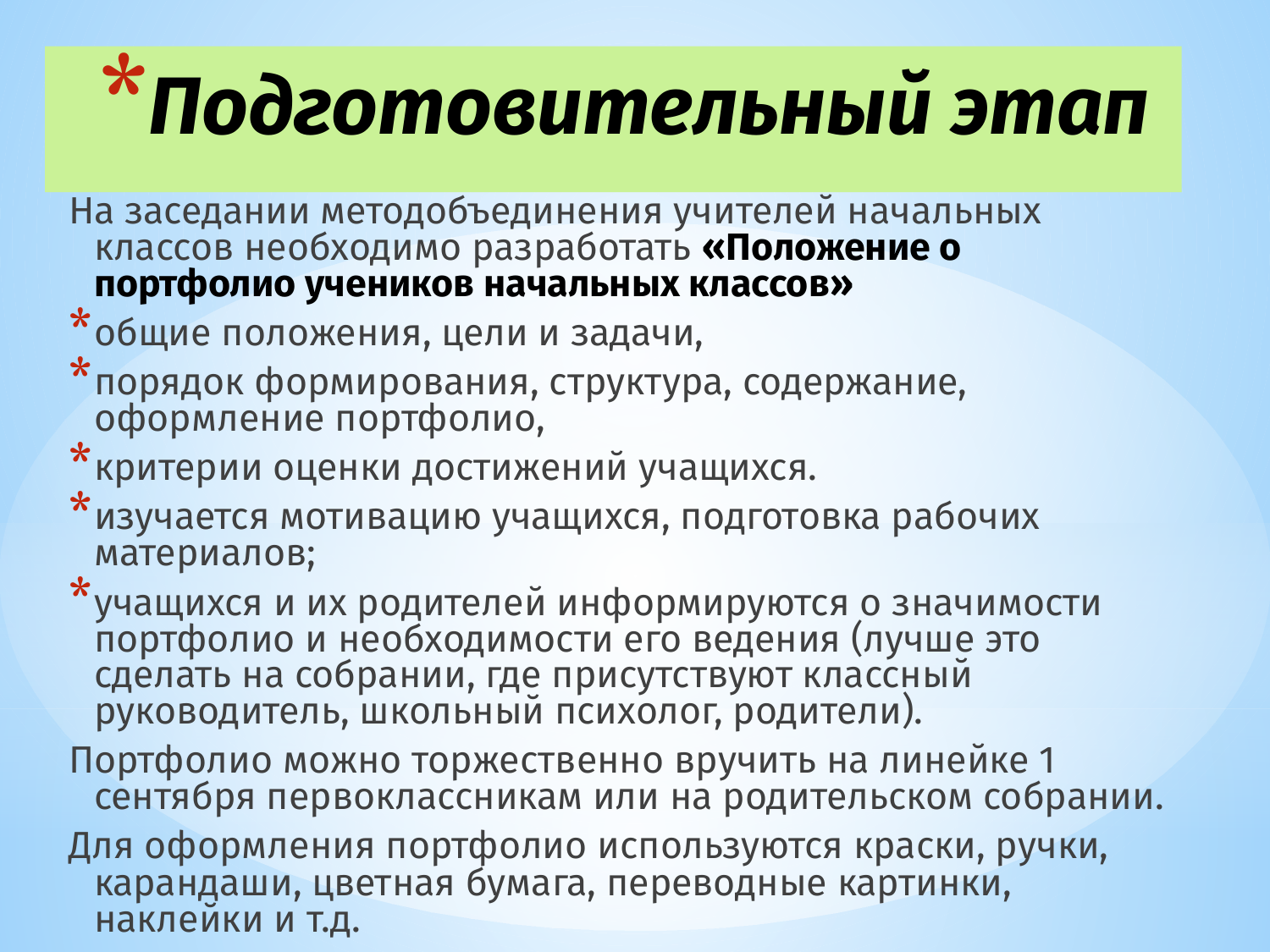

# Подготовительный этап
На заседании методобъединения учителей начальных классов необходимо разработать «Положение о портфолио учеников начальных классов»
общие положения, цели и задачи,
порядок формирования, структура, содержание, оформление портфолио,
критерии оценки достижений учащихся.
изучается мотивацию учащихся, подготовка рабочих материалов;
учащихся и их родителей информируются о значимости портфолио и необходимости его ведения (лучше это сделать на собрании, где присутствуют классный руководитель, школьный психолог, родители).
Портфолио можно торжественно вручить на линейке 1 сентября первоклассникам или на родительском собрании.
Для оформления портфолио используются краски, ручки, карандаши, цветная бумага, переводные картинки, наклейки и т.д.